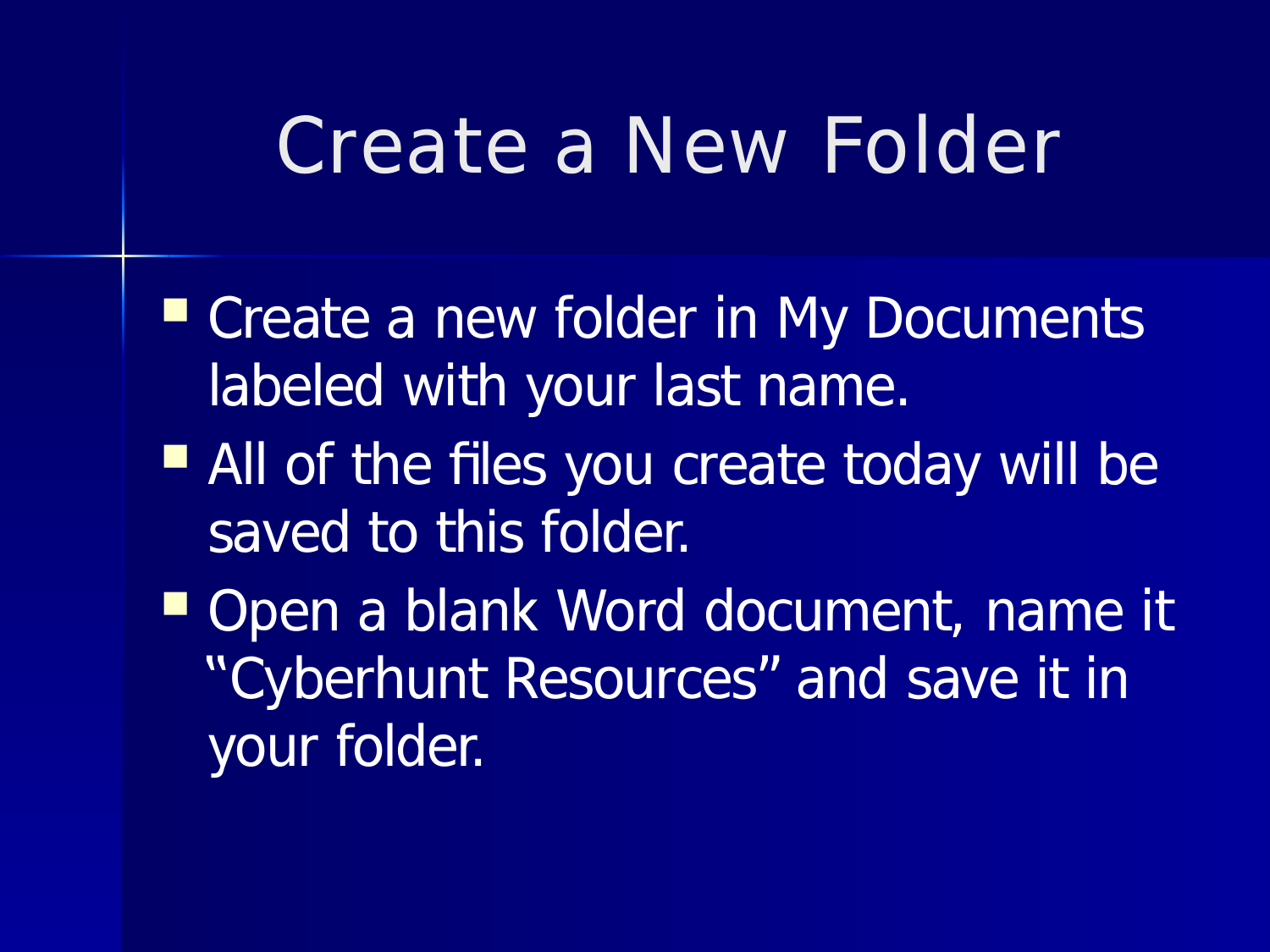

# Create a New Folder
Create a new folder in My Documents labeled with your last name.
All of the files you create today will be saved to this folder.
Open a blank Word document, name it “Cyberhunt Resources” and save it in your folder.